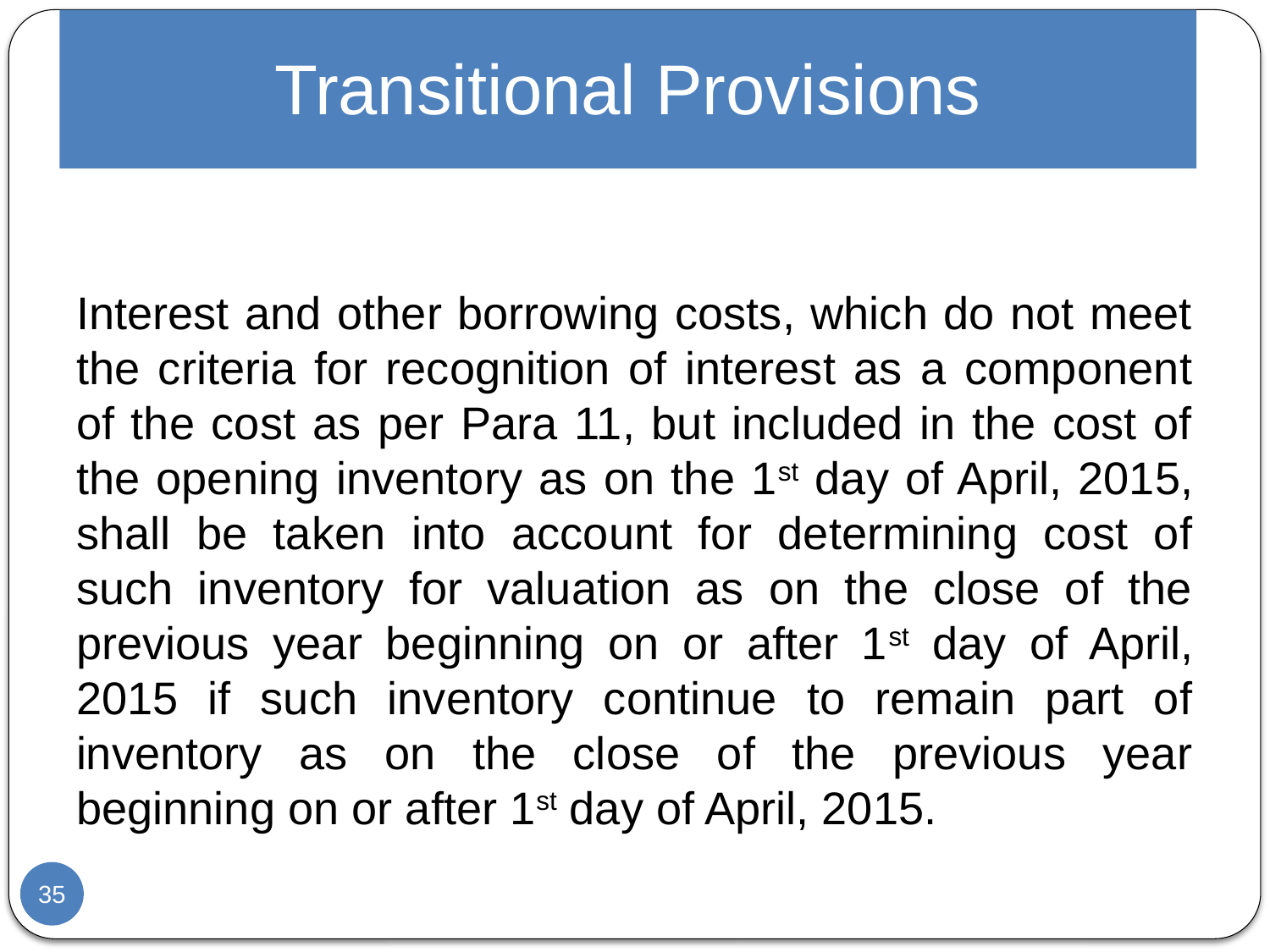

# Transitional Provisions
Interest and other borrowing costs, which do not meet the criteria for recognition of interest as a component of the cost as per Para 11, but included in the cost of the opening inventory as on the 1st day of April, 2015, shall be taken into account for determining cost of such inventory for valuation as on the close of the previous year beginning on or after 1st day of April, 2015 if such inventory continue to remain part of inventory as on the close of the previous year beginning on or after 1st day of April, 2015.

35